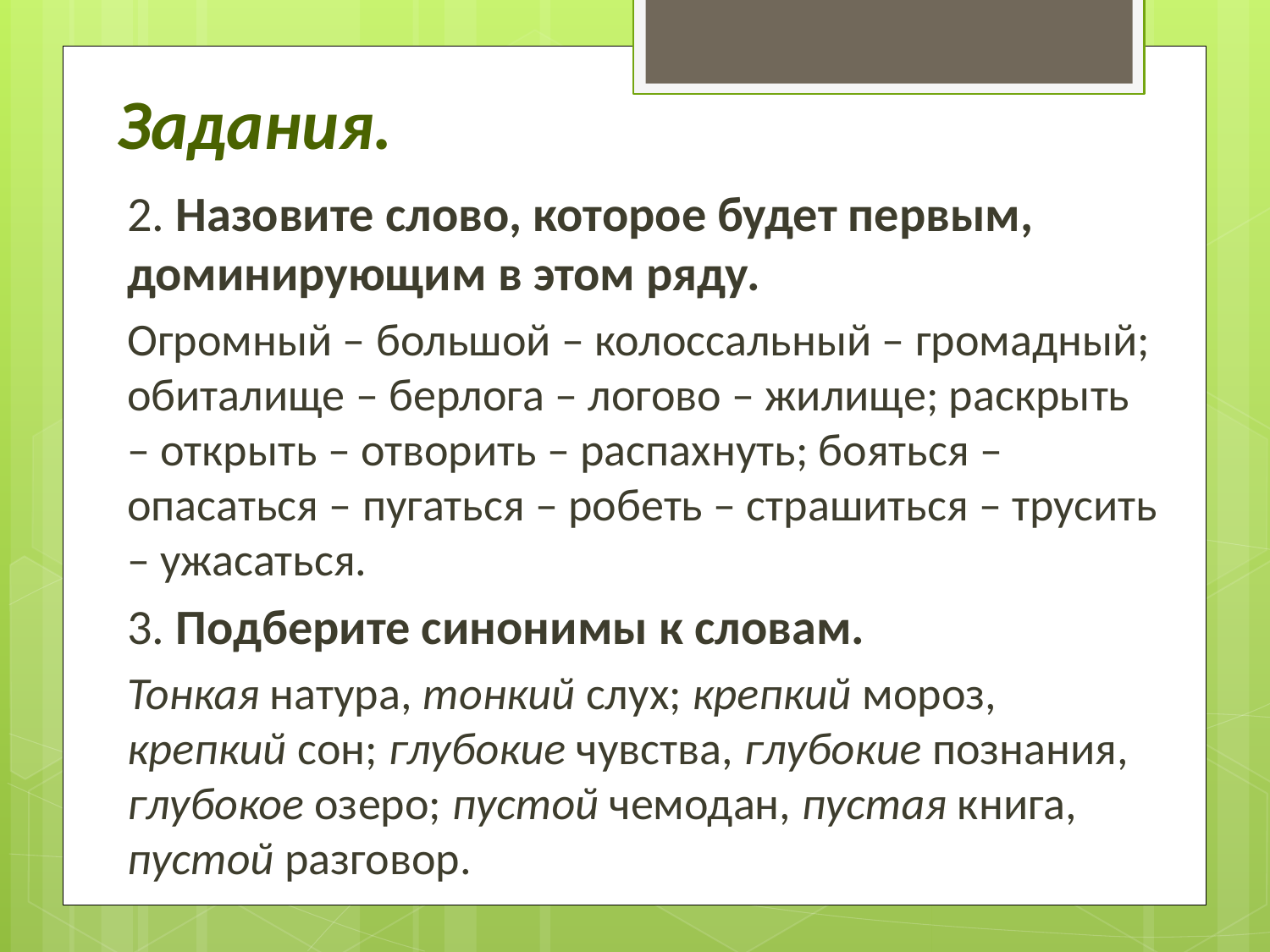

# Задания.
2. Назовите слово, которое будет первым, доминирующим в этом ряду.
Огромный – большой – колоссальный – громадный; обиталище – берлога – логово – жилище; раскрыть – открыть – отворить – распахнуть; бояться – опасаться – пугаться – робеть – страшиться – трусить – ужасаться.
3. Подберите синонимы к словам.
Тонкая натура, тонкий слух; крепкий мороз, крепкий сон; глубокие чувства, глубокие познания, глубокое озеро; пустой чемодан, пустая книга, пустой разговор.